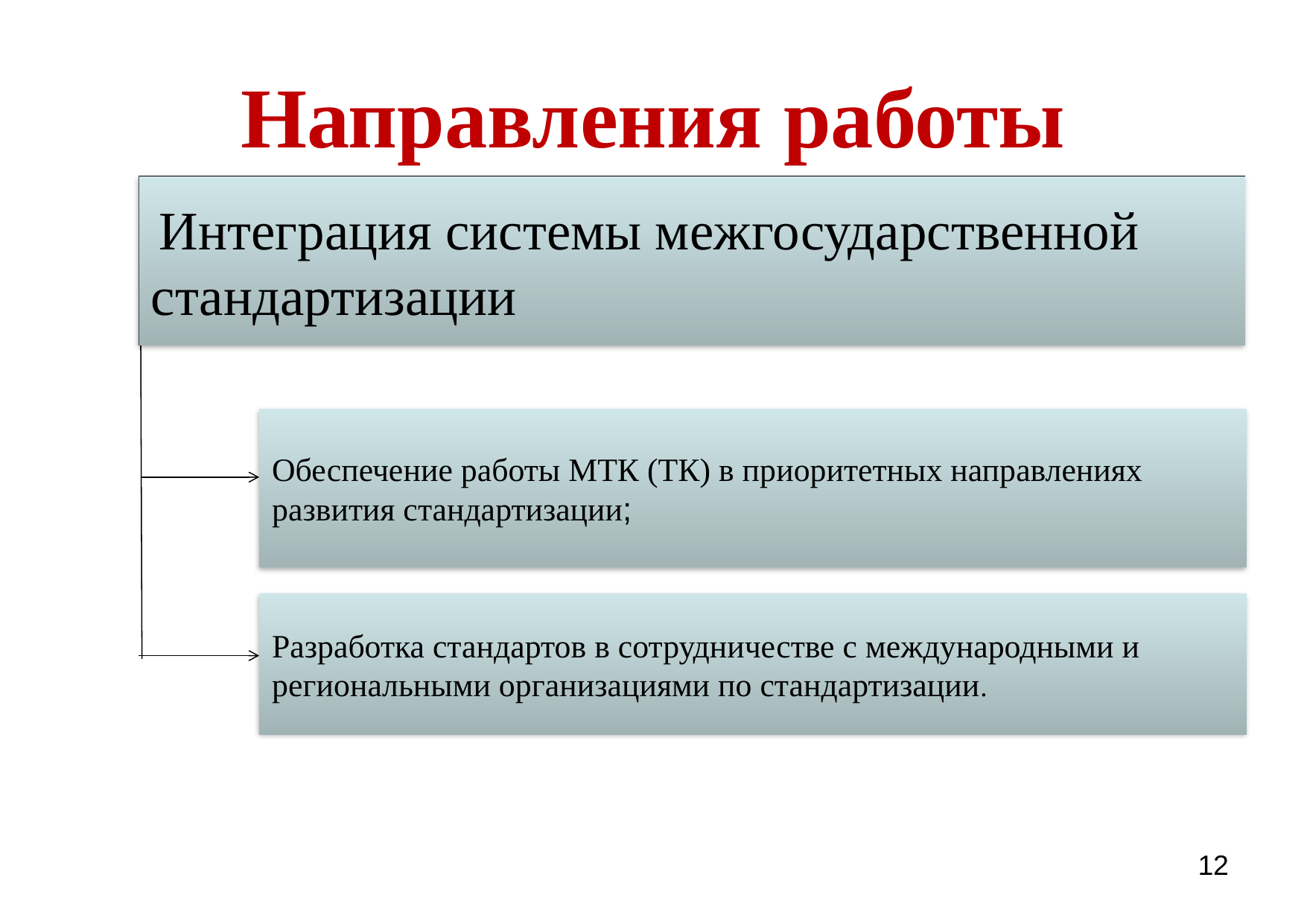

# Направления работы
 Интеграция системы межгосударственной стандартизации
Обеспечение работы МТК (ТК) в приоритетных направлениях развития стандартизации;
Разработка стандартов в сотрудничестве с международными и региональными организациями по стандартизации.
12